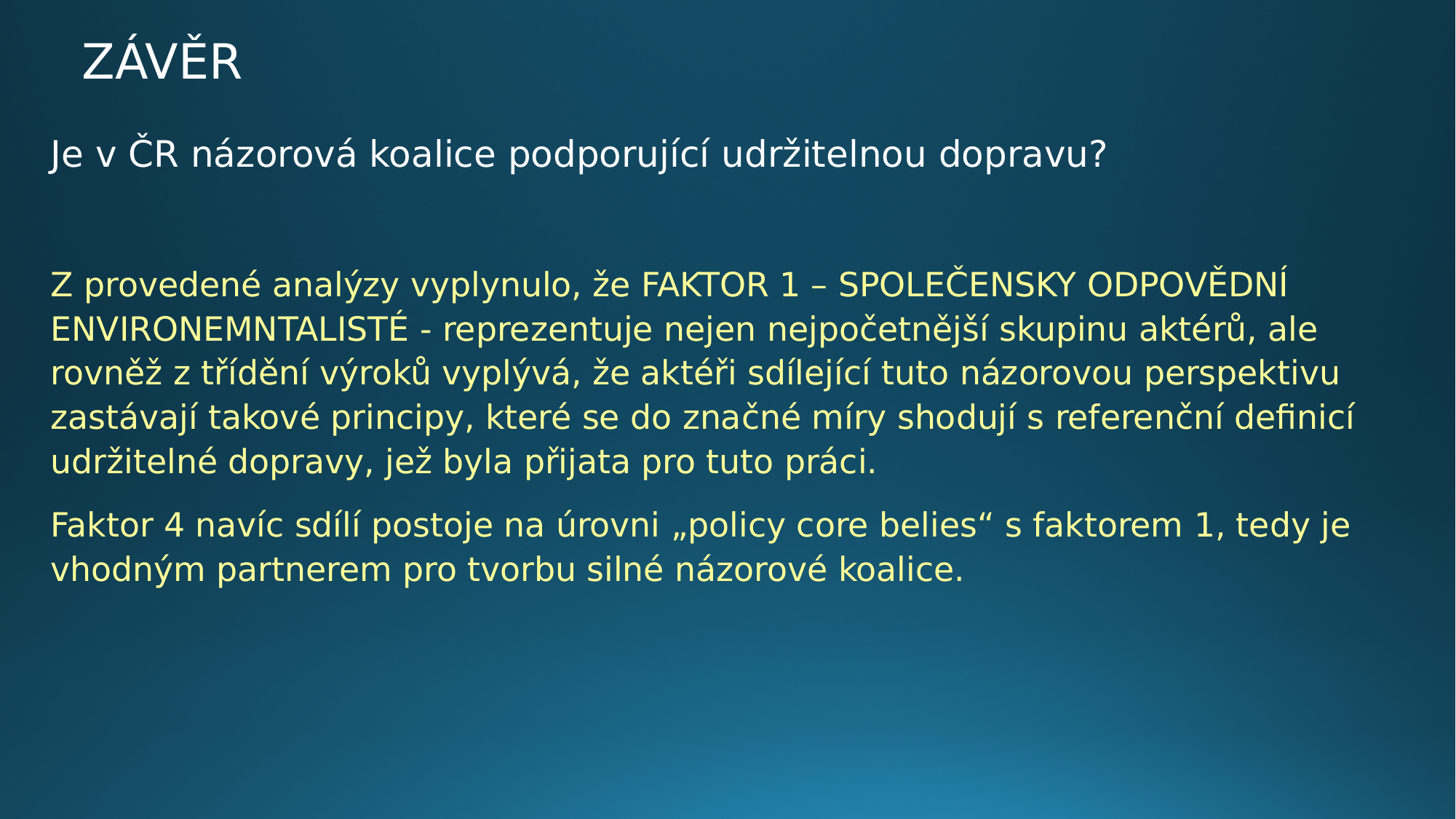

# ZÁVĚR
Je v ČR názorová koalice podporující udržitelnou dopravu?

Z provedené analýzy vyplynulo, že FAKTOR 1 – SPOLEČENSKY ODPOVĚDNÍ ENVIRONEMNTALISTÉ - reprezentuje nejen nejpočetnější skupinu aktérů, ale rovněž z třídění výroků vyplývá, že aktéři sdílející tuto názorovou perspektivu zastávají takové principy, které se do značné míry shodují s referenční definicí udržitelné dopravy, jež byla přijata pro tuto práci.
Faktor 4 navíc sdílí postoje na úrovni „policy core belies“ s faktorem 1, tedy je vhodným partnerem pro tvorbu silné názorové koalice.